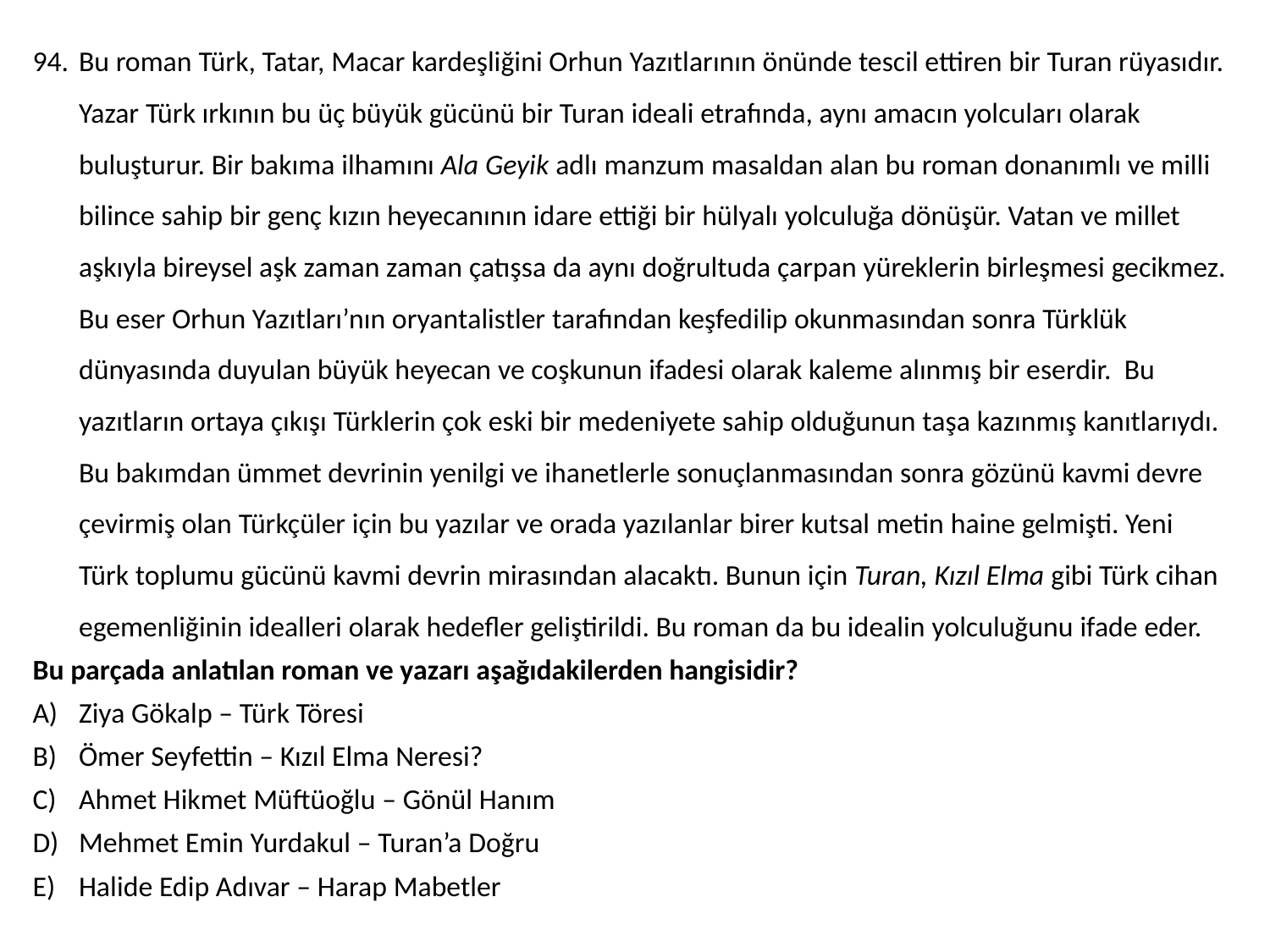

Bu roman Türk, Tatar, Macar kardeşliğini Orhun Yazıtlarının önünde tescil ettiren bir Turan rüyasıdır. Yazar Türk ırkının bu üç büyük gücünü bir Turan ideali etrafında, aynı amacın yolcuları olarak buluşturur. Bir bakıma ilhamını Ala Geyik adlı manzum masaldan alan bu roman donanımlı ve milli bilince sahip bir genç kızın heyecanının idare ettiği bir hülyalı yolculuğa dönüşür. Vatan ve millet aşkıyla bireysel aşk zaman zaman çatışsa da aynı doğrultuda çarpan yüreklerin birleşmesi gecikmez. Bu eser Orhun Yazıtları’nın oryantalistler tarafından keşfedilip okunmasından sonra Türklük dünyasında duyulan büyük heyecan ve coşkunun ifadesi olarak kaleme alınmış bir eserdir.  Bu yazıtların ortaya çıkışı Türklerin çok eski bir medeniyete sahip olduğunun taşa kazınmış kanıtlarıydı. Bu bakımdan ümmet devrinin yenilgi ve ihanetlerle sonuçlanmasından sonra gözünü kavmi devre çevirmiş olan Türkçüler için bu yazılar ve orada yazılanlar birer kutsal metin haine gelmişti. Yeni Türk toplumu gücünü kavmi devrin mirasından alacaktı. Bunun için Turan, Kızıl Elma gibi Türk cihan egemenliğinin idealleri olarak hedefler geliştirildi. Bu roman da bu idealin yolculuğunu ifade eder.
Bu parçada anlatılan roman ve yazarı aşağıdakilerden hangisidir?
Ziya Gökalp – Türk Töresi
Ömer Seyfettin – Kızıl Elma Neresi?
Ahmet Hikmet Müftüoğlu – Gönül Hanım
Mehmet Emin Yurdakul – Turan’a Doğru
Halide Edip Adıvar – Harap Mabetler